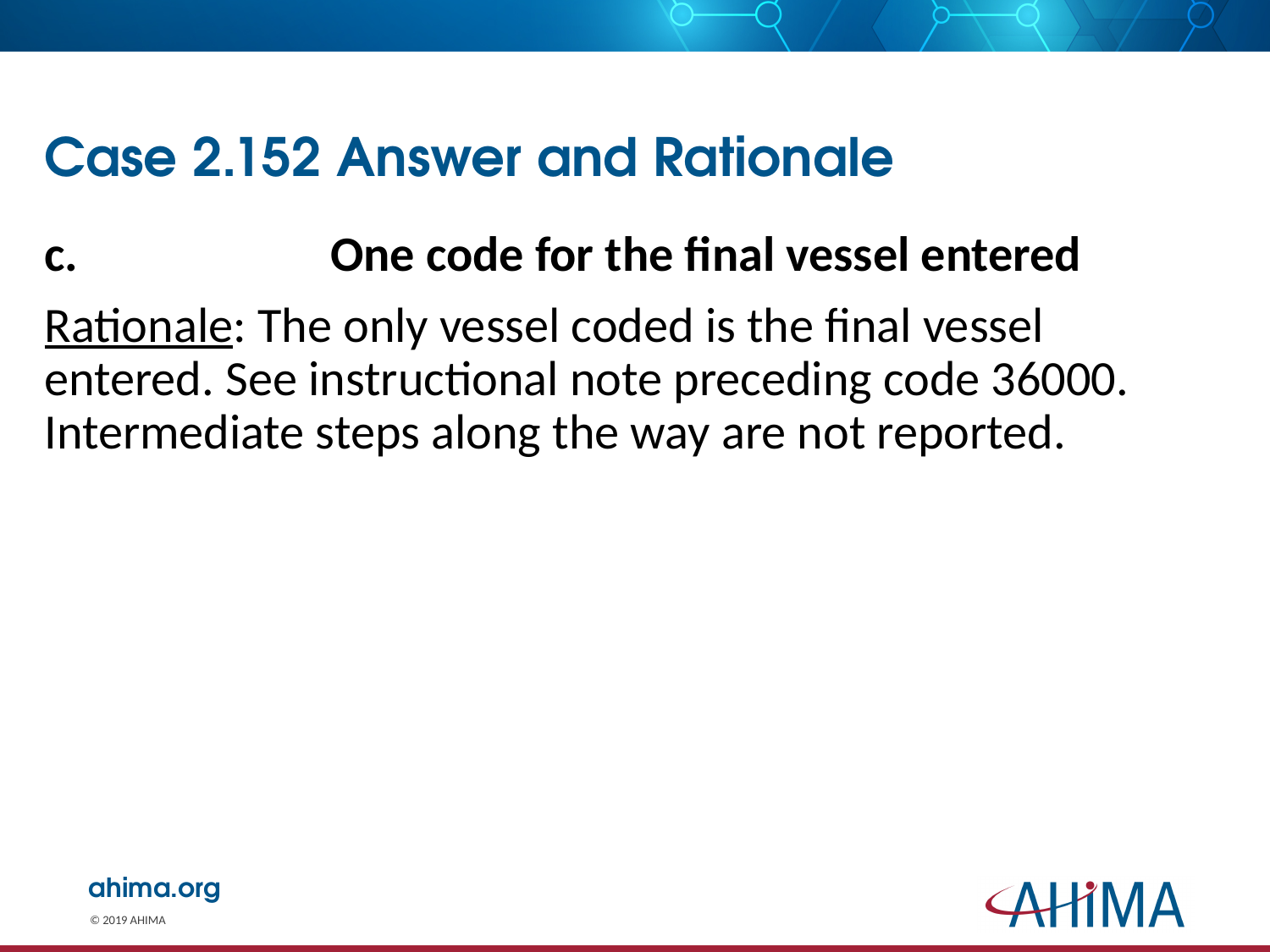

# Case 2.152 Answer and Rationale
c.		One code for the final vessel entered
Rationale: The only vessel coded is the final vessel entered. See instructional note preceding code 36000. Intermediate steps along the way are not reported.